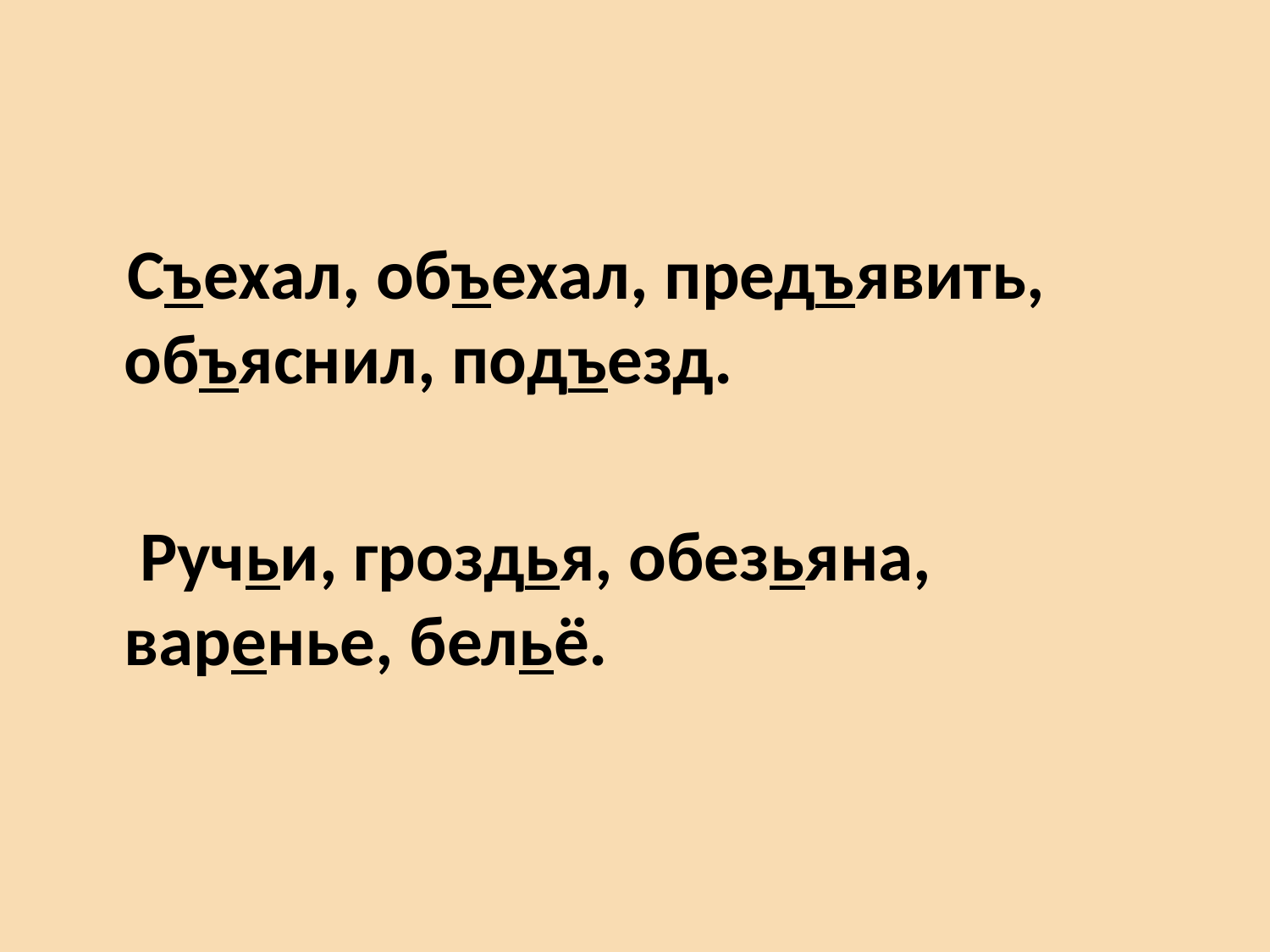

#
    Съехал, объехал, предъявить, объяснил, подъезд.

    Ручьи, гроздья, обезьяна, варенье, бельё.